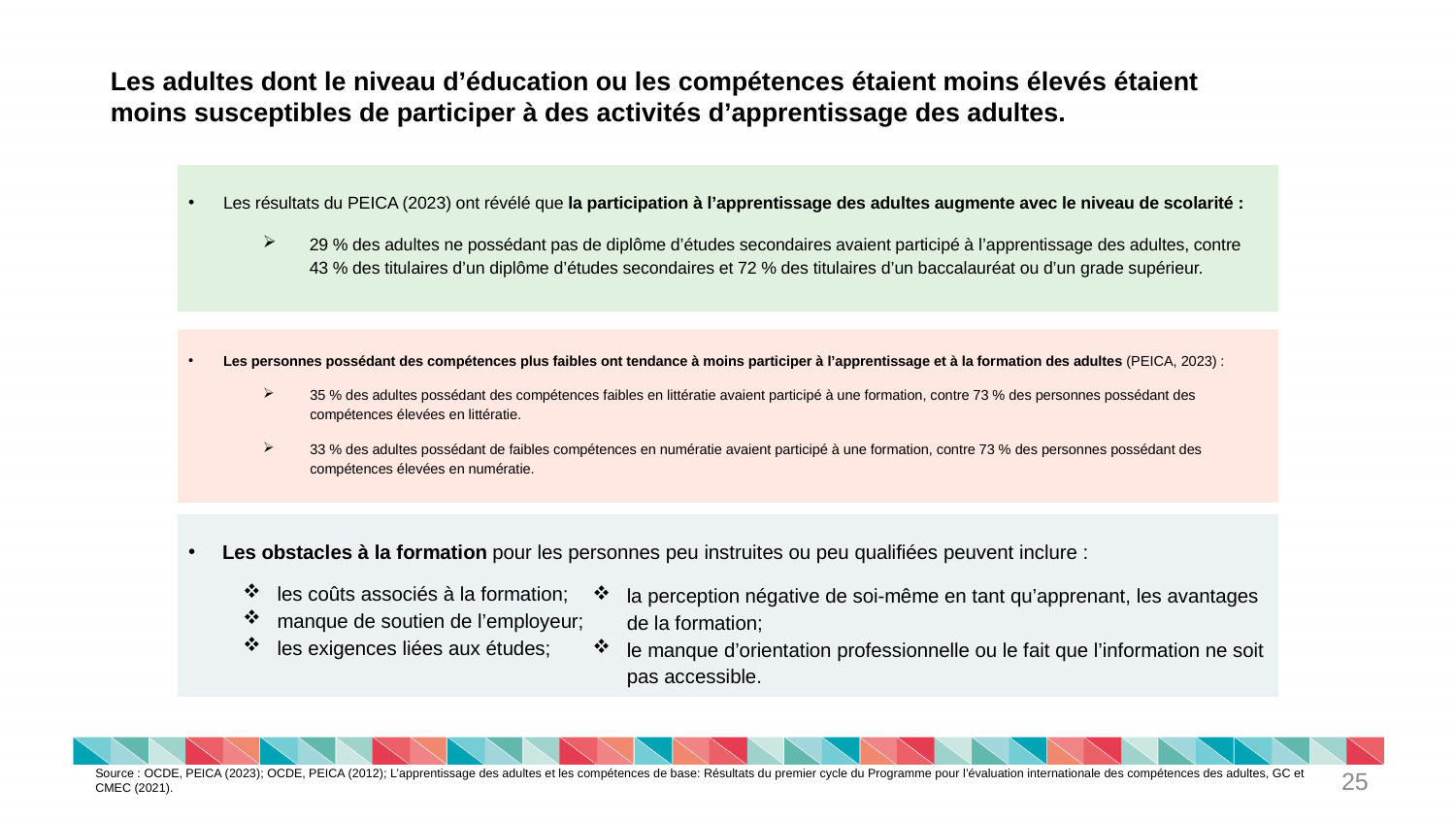

# Les adultes dont le niveau d’éducation ou les compétences étaient moins élevés étaient moins susceptibles de participer à des activités d’apprentissage des adultes.

Les résultats du PEICA (2023) ont révélé que la participation à l’apprentissage des adultes augmente avec le niveau de scolarité :
29 % des adultes ne possédant pas de diplôme d’études secondaires avaient participé à l’apprentissage des adultes, contre 43 % des titulaires d’un diplôme d’études secondaires et 72 % des titulaires d’un baccalauréat ou d’un grade supérieur.

Les personnes possédant des compétences plus faibles ont tendance à moins participer à l’apprentissage et à la formation des adultes (PEICA, 2023) :
35 % des adultes possédant des compétences faibles en littératie avaient participé à une formation, contre 73 % des personnes possédant des compétences élevées en littératie.
33 % des adultes possédant de faibles compétences en numératie avaient participé à une formation, contre 73 % des personnes possédant des compétences élevées en numératie.

Les obstacles à la formation pour les personnes peu instruites ou peu qualifiées peuvent inclure :

les coûts associés à la formation;
manque de soutien de l’employeur;
les exigences liées aux études;

la perception négative de soi-même en tant qu’apprenant, les avantages de la formation;
le manque d’orientation professionnelle ou le fait que l’information ne soit pas accessible.
Source : OCDE, PEICA (2023); OCDE, PEICA (2012); L’apprentissage des adultes et les compétences de base: Résultats du premier cycle du Programme pour l’évaluation internationale des compétences des adultes, GC et CMEC (2021).

25